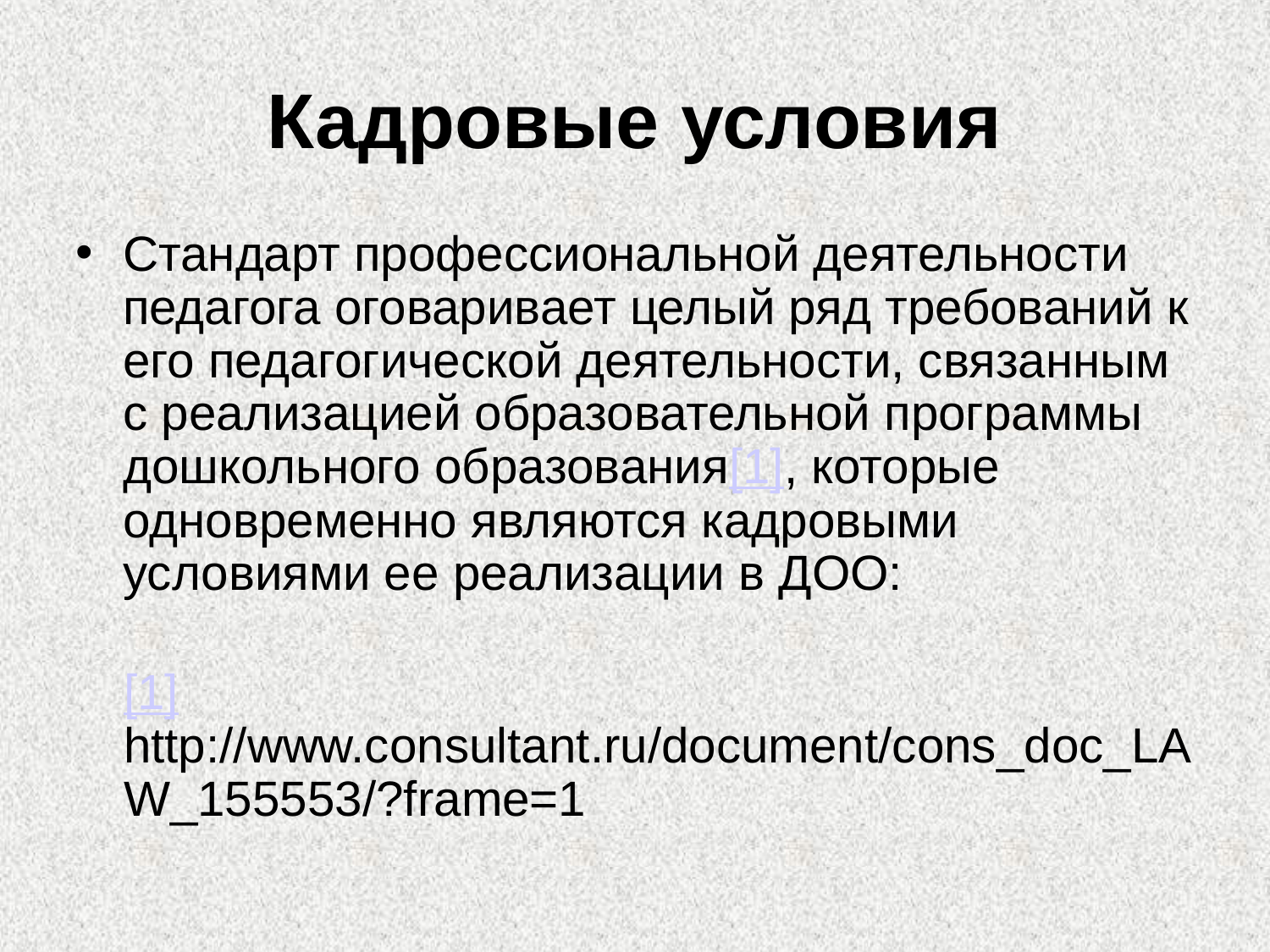

Кадровые условия
Стандарт профессиональной деятельности педагога оговаривает целый ряд требований к его педагогической деятельности, связанным с реализацией образовательной программы дошкольного образования[1], которые одновременно являются кадровыми условиями ее реализации в ДОО:
[1] http://www.consultant.ru/document/cons_doc_LAW_155553/?frame=1